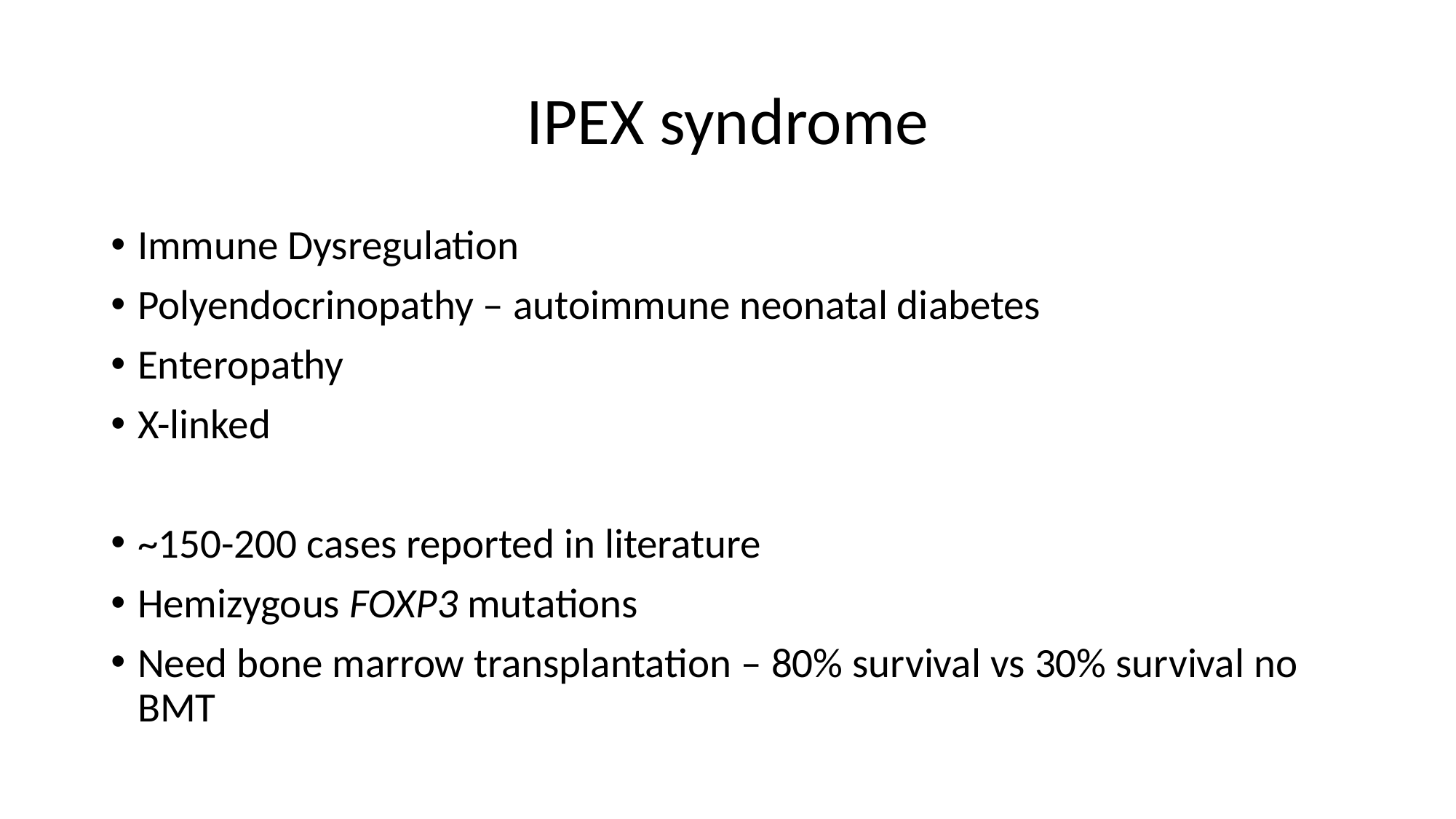

# IPEX syndrome
Immune Dysregulation
Polyendocrinopathy – autoimmune neonatal diabetes
Enteropathy
X-linked

~150-200 cases reported in literature
Hemizygous FOXP3 mutations
Need bone marrow transplantation – 80% survival vs 30% survival no BMT